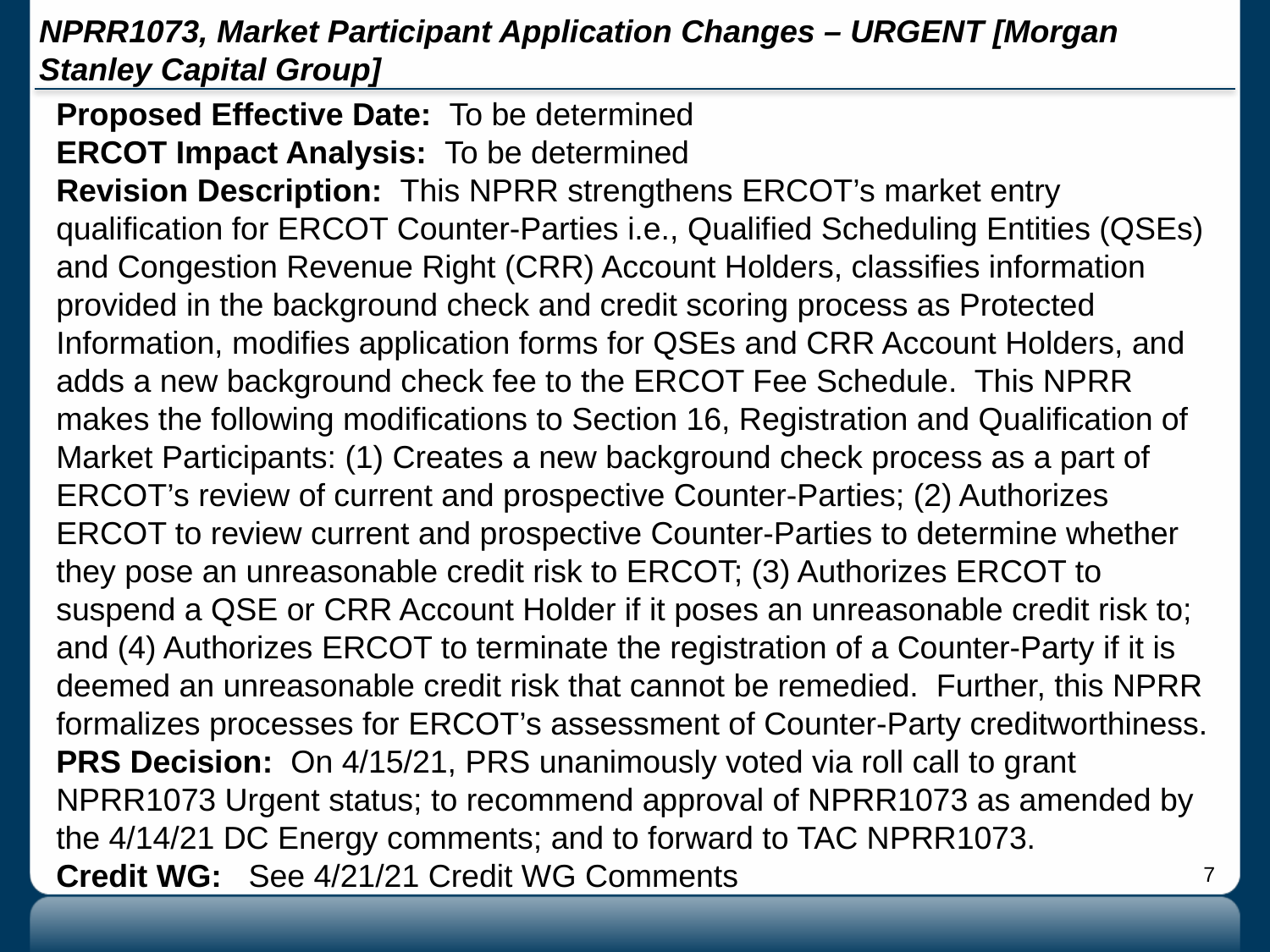

# NPRR1073, Market Participant Application Changes – URGENT [Morgan Stanley Capital Group]
Proposed Effective Date:  To be determined
ERCOT Impact Analysis:  To be determined
Revision Description:  This NPRR strengthens ERCOT’s market entry qualification for ERCOT Counter-Parties i.e., Qualified Scheduling Entities (QSEs) and Congestion Revenue Right (CRR) Account Holders, classifies information provided in the background check and credit scoring process as Protected Information, modifies application forms for QSEs and CRR Account Holders, and adds a new background check fee to the ERCOT Fee Schedule.  This NPRR makes the following modifications to Section 16, Registration and Qualification of Market Participants: (1) Creates a new background check process as a part of ERCOT’s review of current and prospective Counter-Parties; (2) Authorizes ERCOT to review current and prospective Counter-Parties to determine whether they pose an unreasonable credit risk to ERCOT; (3) Authorizes ERCOT to suspend a QSE or CRR Account Holder if it poses an unreasonable credit risk to; and (4) Authorizes ERCOT to terminate the registration of a Counter-Party if it is deemed an unreasonable credit risk that cannot be remedied.  Further, this NPRR formalizes processes for ERCOT’s assessment of Counter-Party creditworthiness.
PRS Decision:  On 4/15/21, PRS unanimously voted via roll call to grant NPRR1073 Urgent status; to recommend approval of NPRR1073 as amended by the 4/14/21 DC Energy comments; and to forward to TAC NPRR1073.
Credit WG:   See 4/21/21 Credit WG Comments